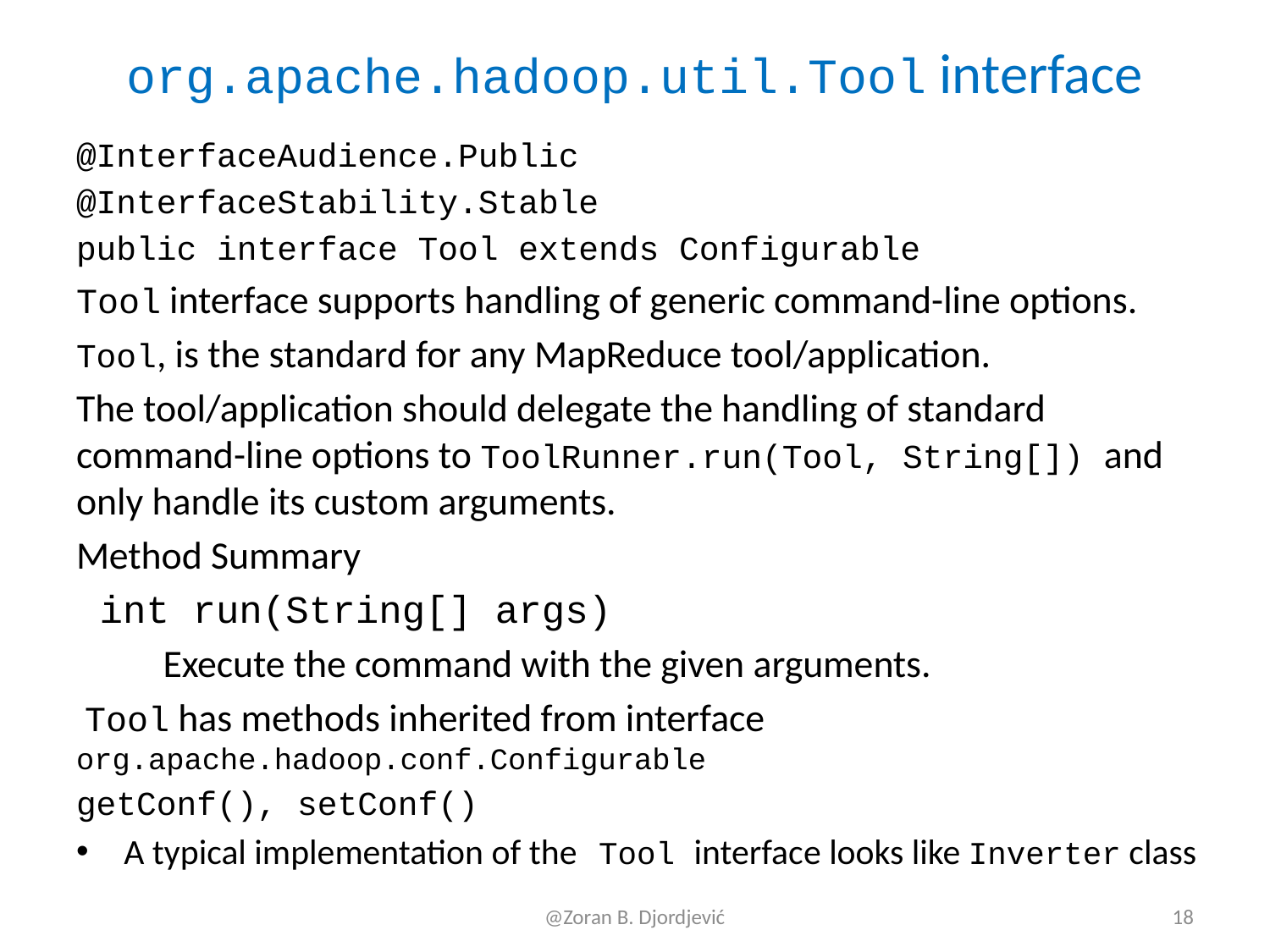

# org.apache.hadoop.util.Tool interface
@InterfaceAudience.Public
@InterfaceStability.Stable
public interface Tool extends Configurable
Tool interface supports handling of generic command-line options.
Tool, is the standard for any MapReduce tool/application.
The tool/application should delegate the handling of standard command-line options to ToolRunner.run(Tool, String[]) and only handle its custom arguments.
Method Summary
 int run(String[] args)
          Execute the command with the given arguments.
 Tool has methods inherited from interface org.apache.hadoop.conf.Configurable
getConf(), setConf()
A typical implementation of the Tool interface looks like Inverter class

@Zoran B. Djordjević
18